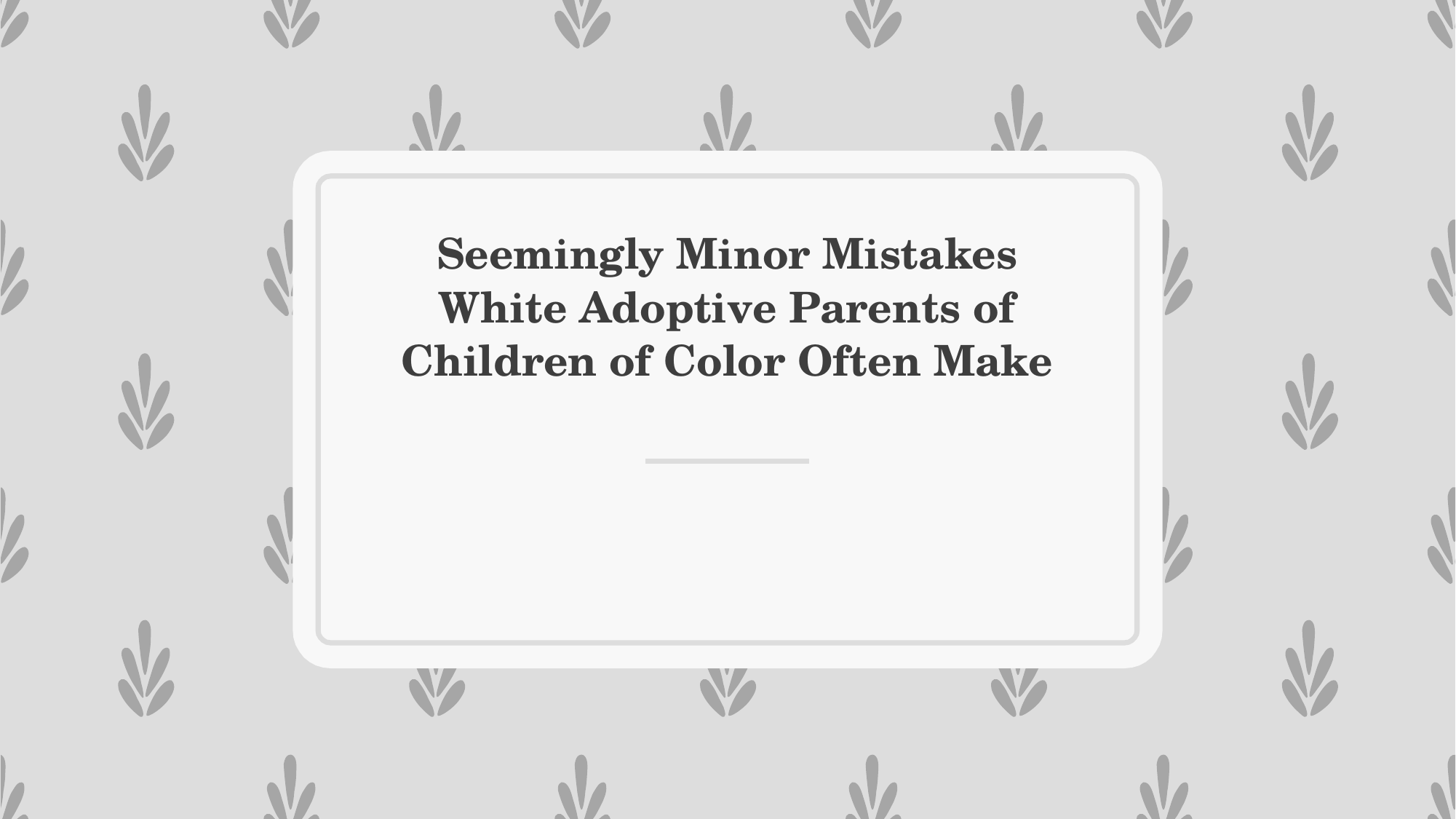

# Seemingly Minor Mistakes White Adoptive Parents of Children of Color Often Make